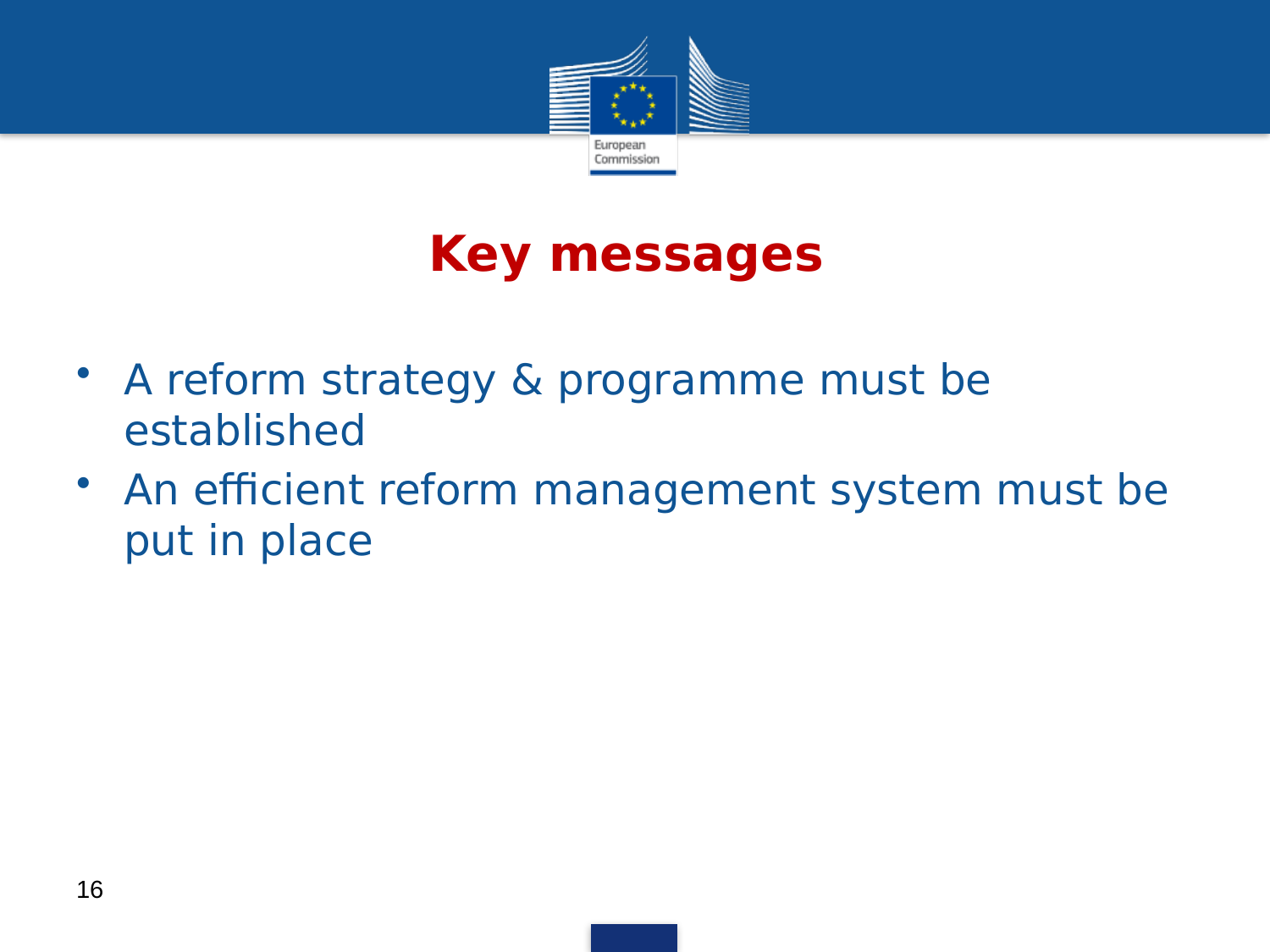

# Key messages
A reform strategy & programme must be established
An efficient reform management system must be put in place
16